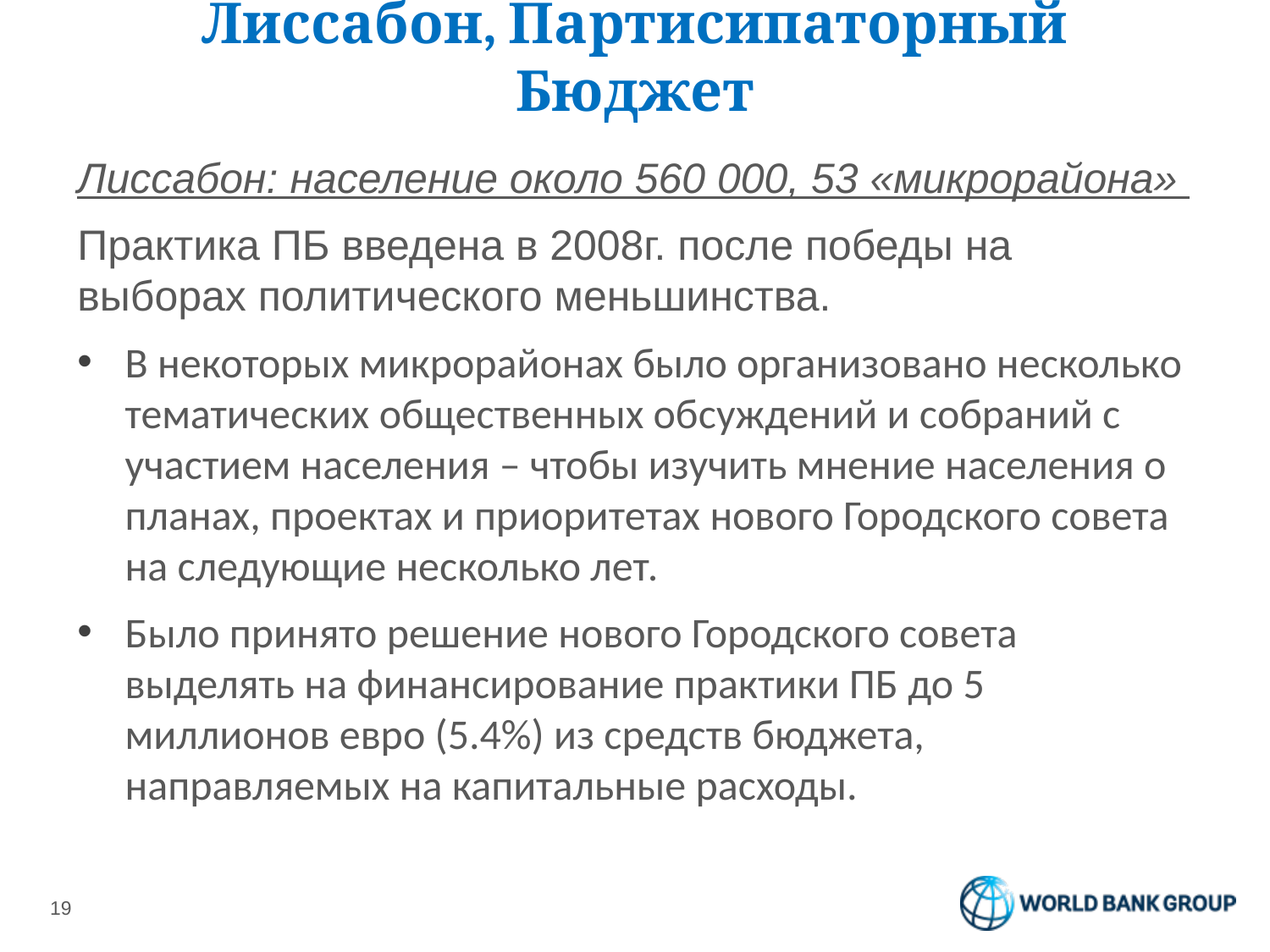

# Лиссабон, Партисипаторный Бюджет
Лиссабон: население около 560 000, 53 «микрорайона»
Практика ПБ введена в 2008г. после победы на выборах политического меньшинства.
В некоторых микрорайонах было организовано несколько тематических общественных обсуждений и собраний с участием населения – чтобы изучить мнение населения о планах, проектах и приоритетах нового Городского совета на следующие несколько лет.
Было принято решение нового Городского совета выделять на финансирование практики ПБ до 5 миллионов евро (5.4%) из средств бюджета, направляемых на капитальные расходы.

19